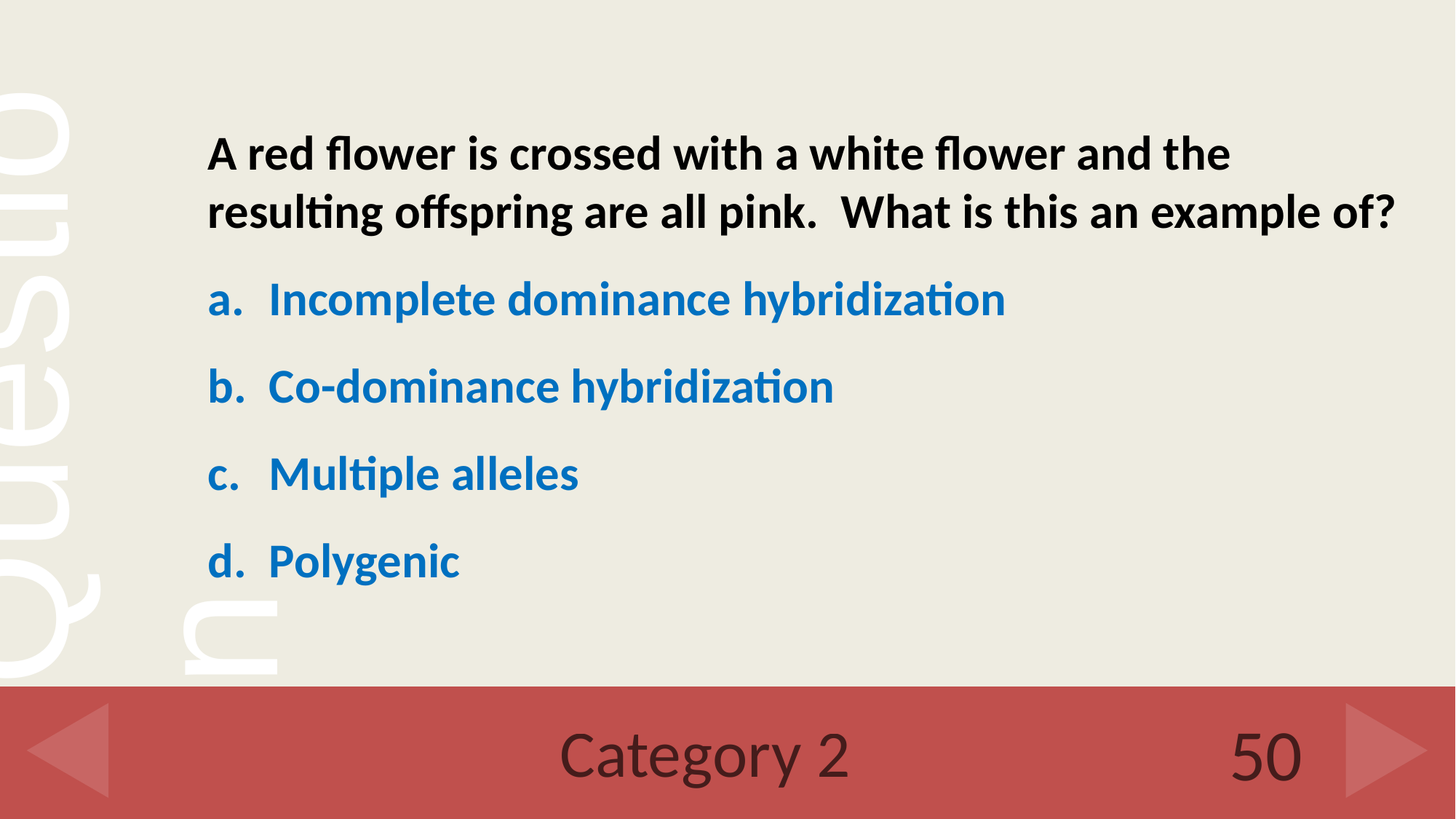

A red flower is crossed with a white flower and the resulting offspring are all pink.  What is this an example of?
Incomplete dominance hybridization
Co-dominance hybridization
Multiple alleles
Polygenic
# Category 2
50